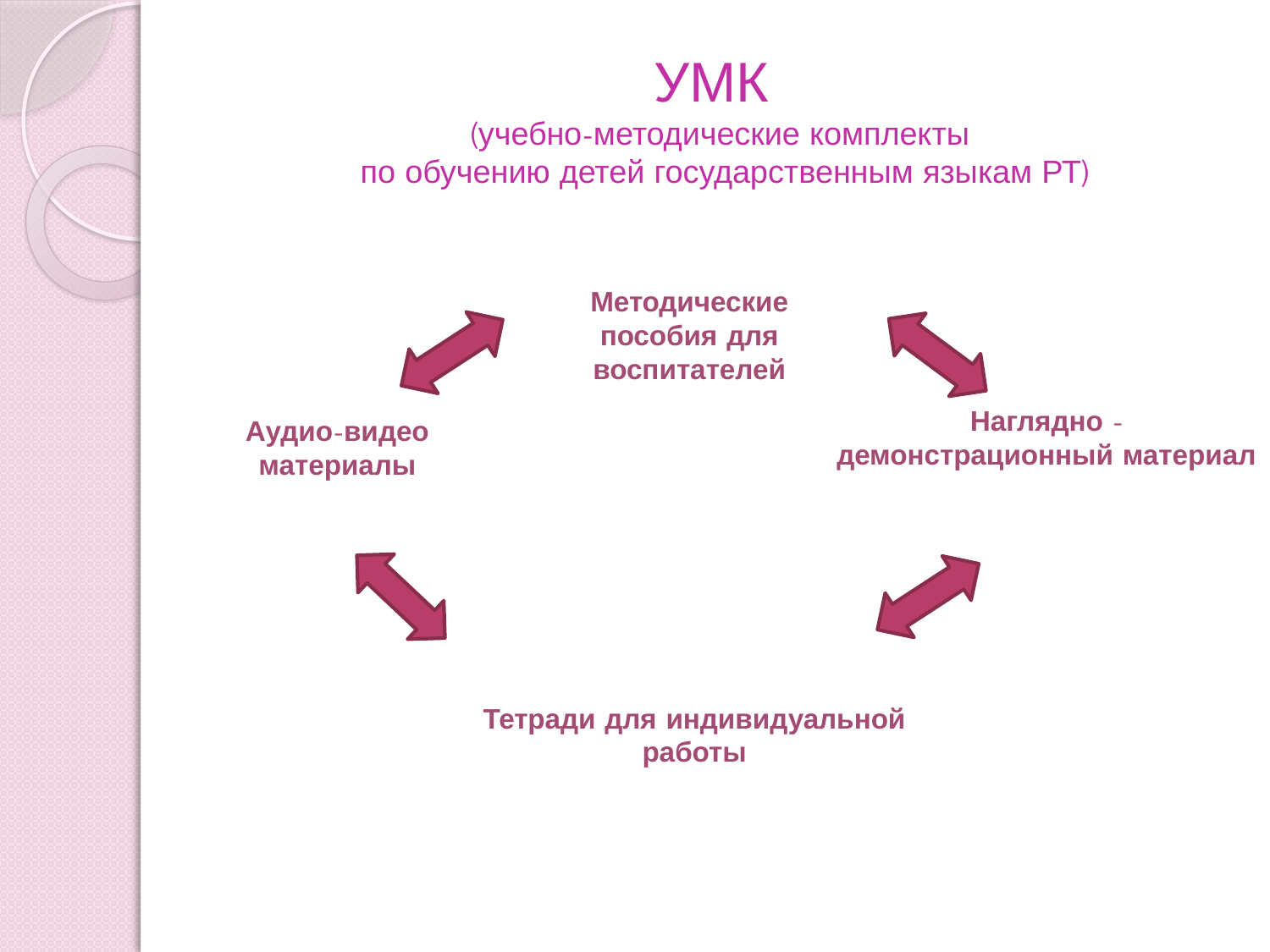

# УМК (учебно-методические комплекты по обучению детей государственным языкам РТ)
Методические пособия для воспитателей

Наглядно - демонстрационный материал
Аудио-видео материалы

Тетради для индивидуальной работы